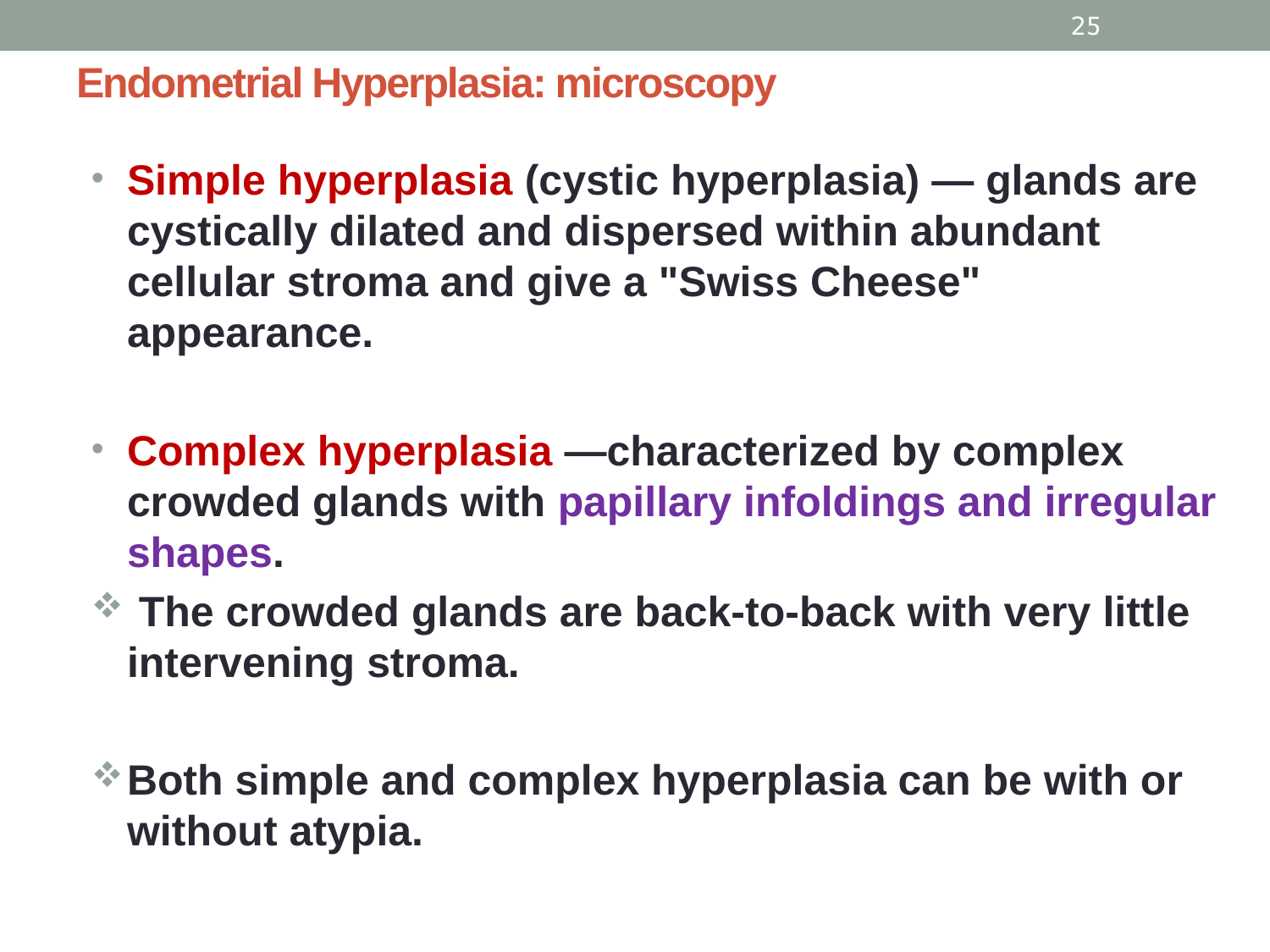

25
# Endometrial Hyperplasia: microscopy
Simple hyperplasia (cystic hyperplasia) — glands are cystically dilated and dispersed within abundant cellular stroma and give a "Swiss Cheese" appearance.

Complex hyperplasia —characterized by complex crowded glands with papillary infoldings and irregular shapes.
 The crowded glands are back-to-back with very little intervening stroma.

Both simple and complex hyperplasia can be with or without atypia.